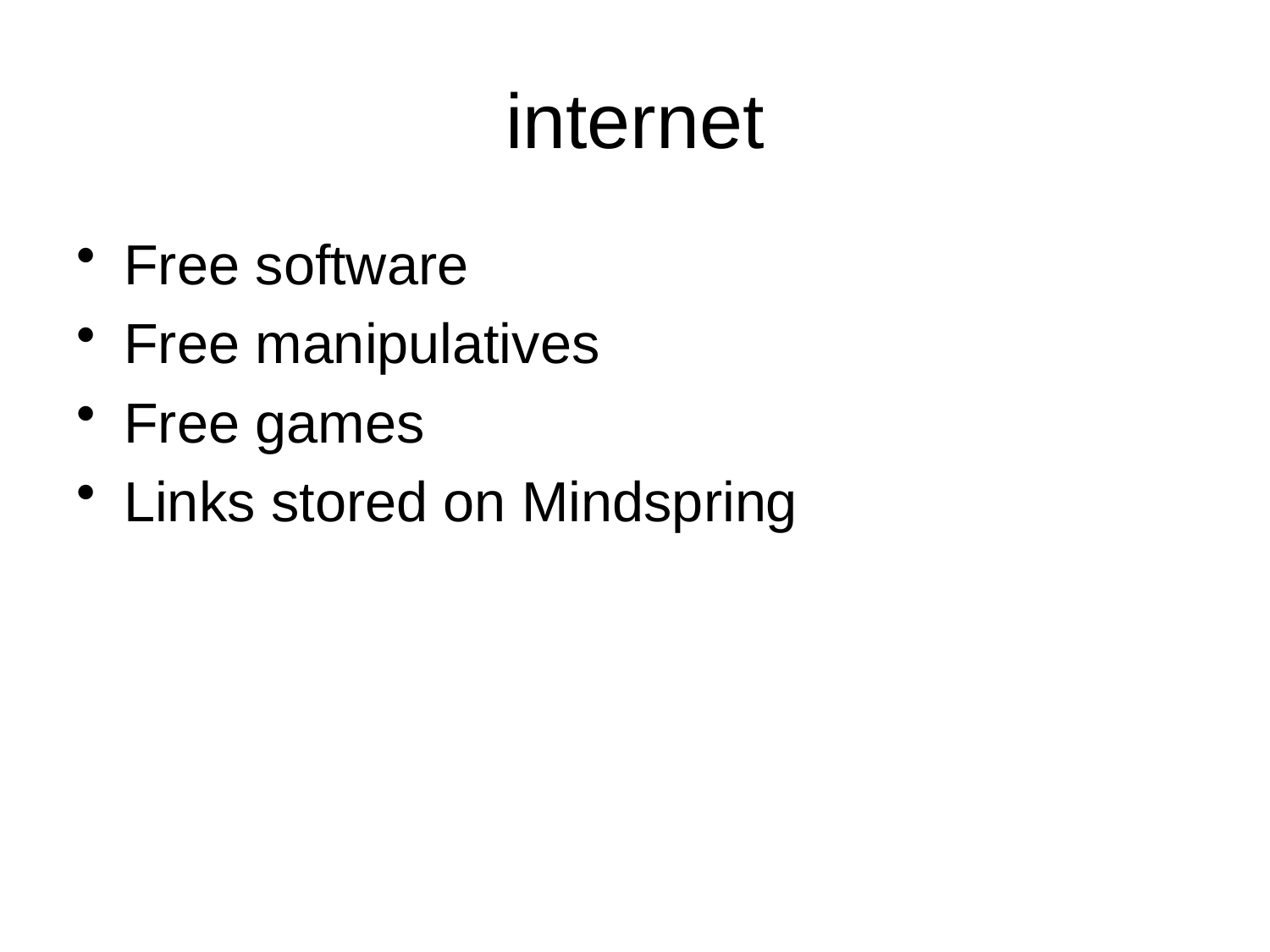

# internet
Free software
Free manipulatives
Free games
Links stored on Mindspring